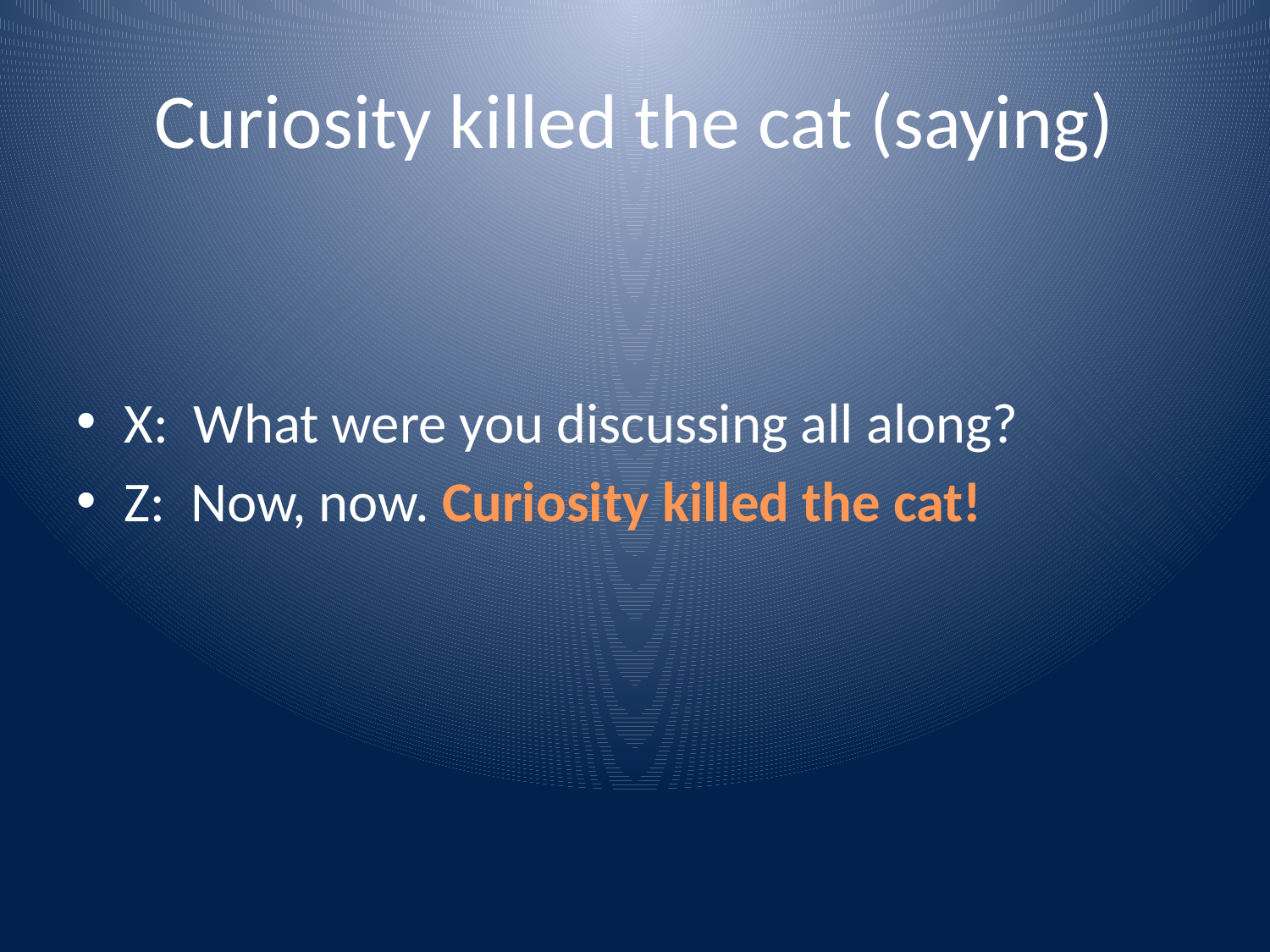

# Curiosity killed the cat (saying)

X:  What were you discussing all along?
Z:  Now, now. Curiosity killed the cat!